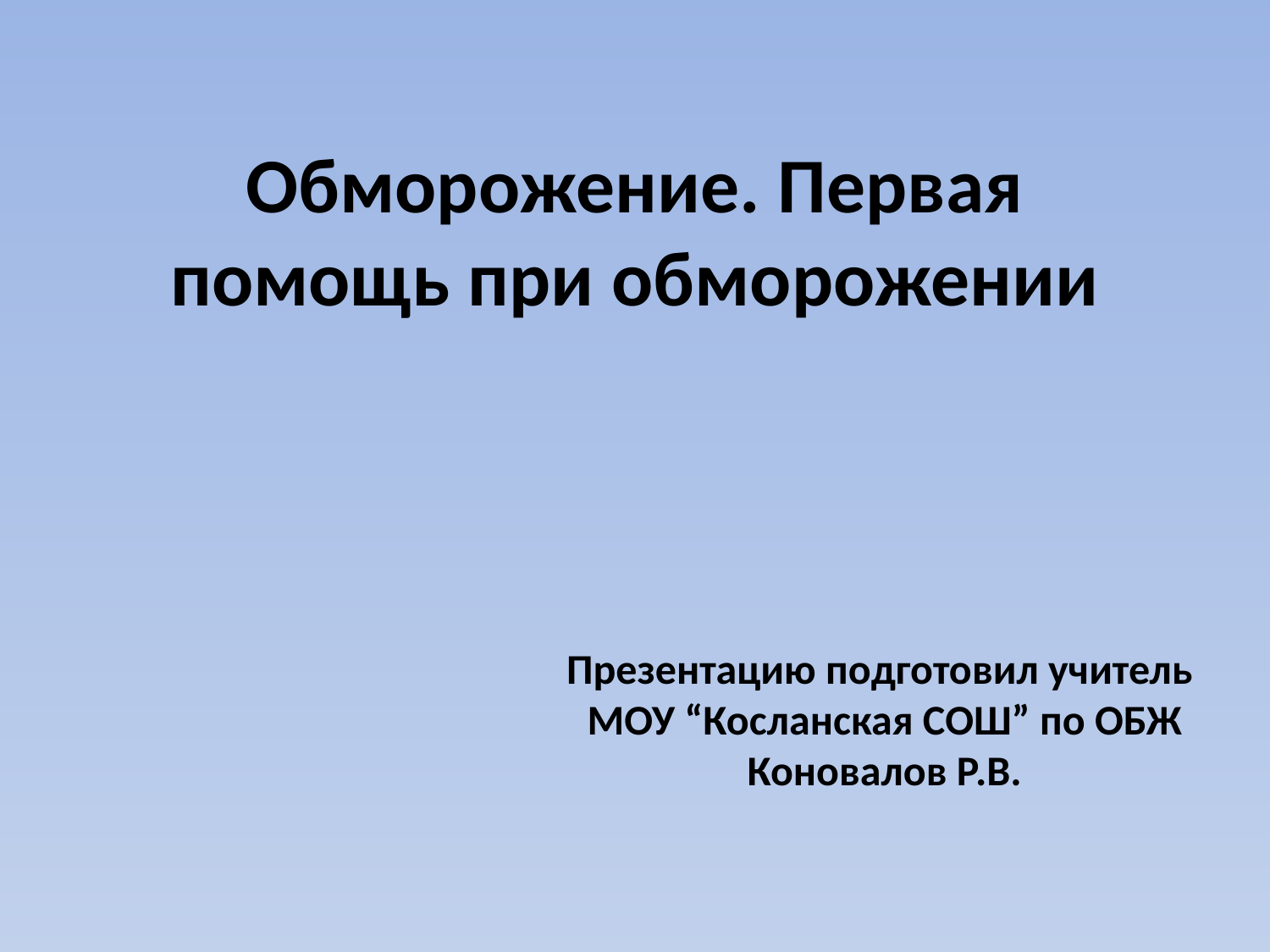

# Обморожение. Первая помощь при обморожении
Презентацию подготовил учитель
МОУ “Косланская СОШ” по ОБЖ
 Коновалов Р.В.